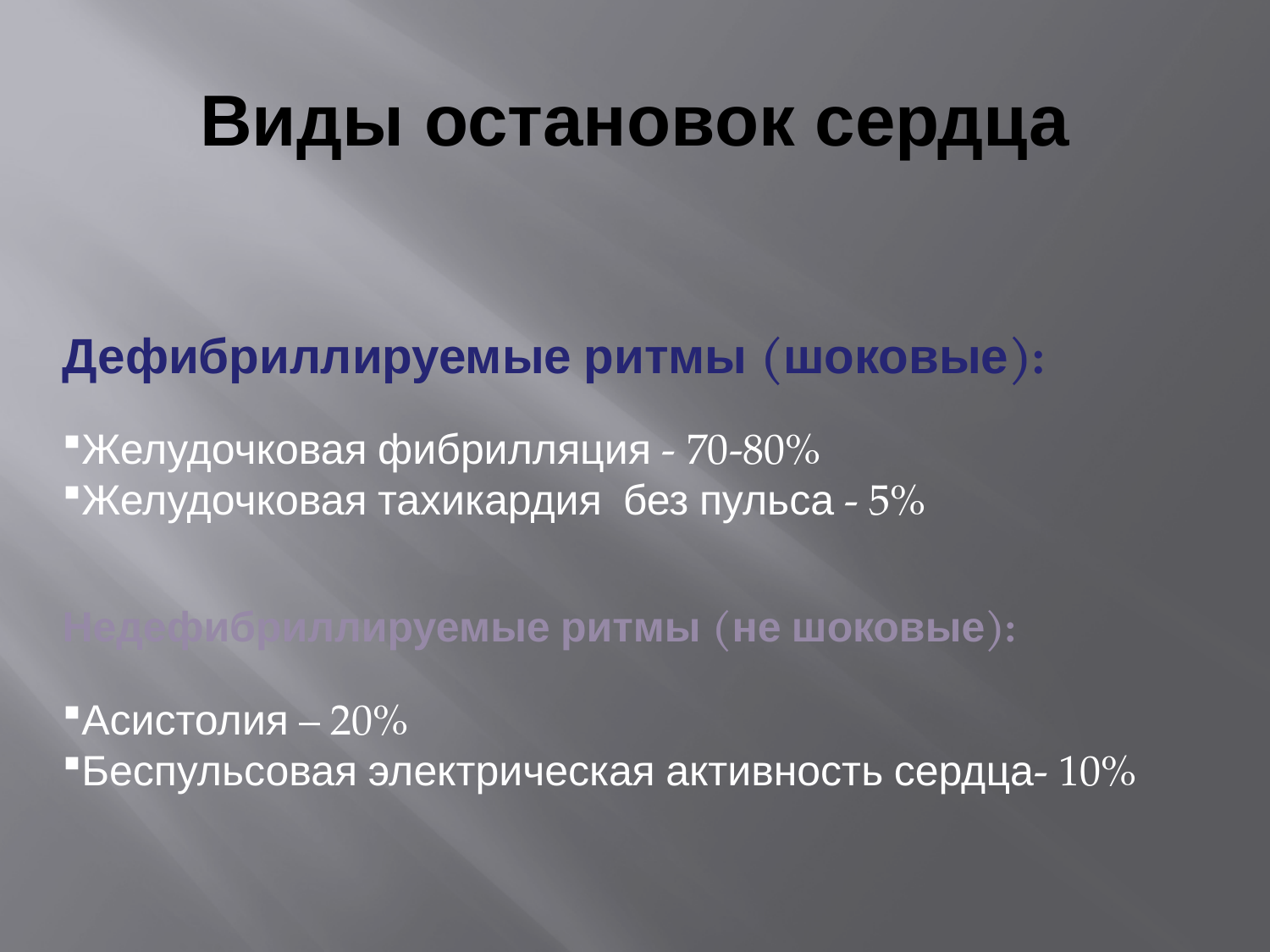

# Виды остановок сердца

Дефибриллируемые ритмы (шоковые):

Желудочковая фибрилляция - 70-80%
Желудочковая тахикардия  без пульса - 5%

Недефибриллируемые ритмы (не шоковые):

Асистолия – 20%
Беспульсовая электрическая активность сердца- 10%